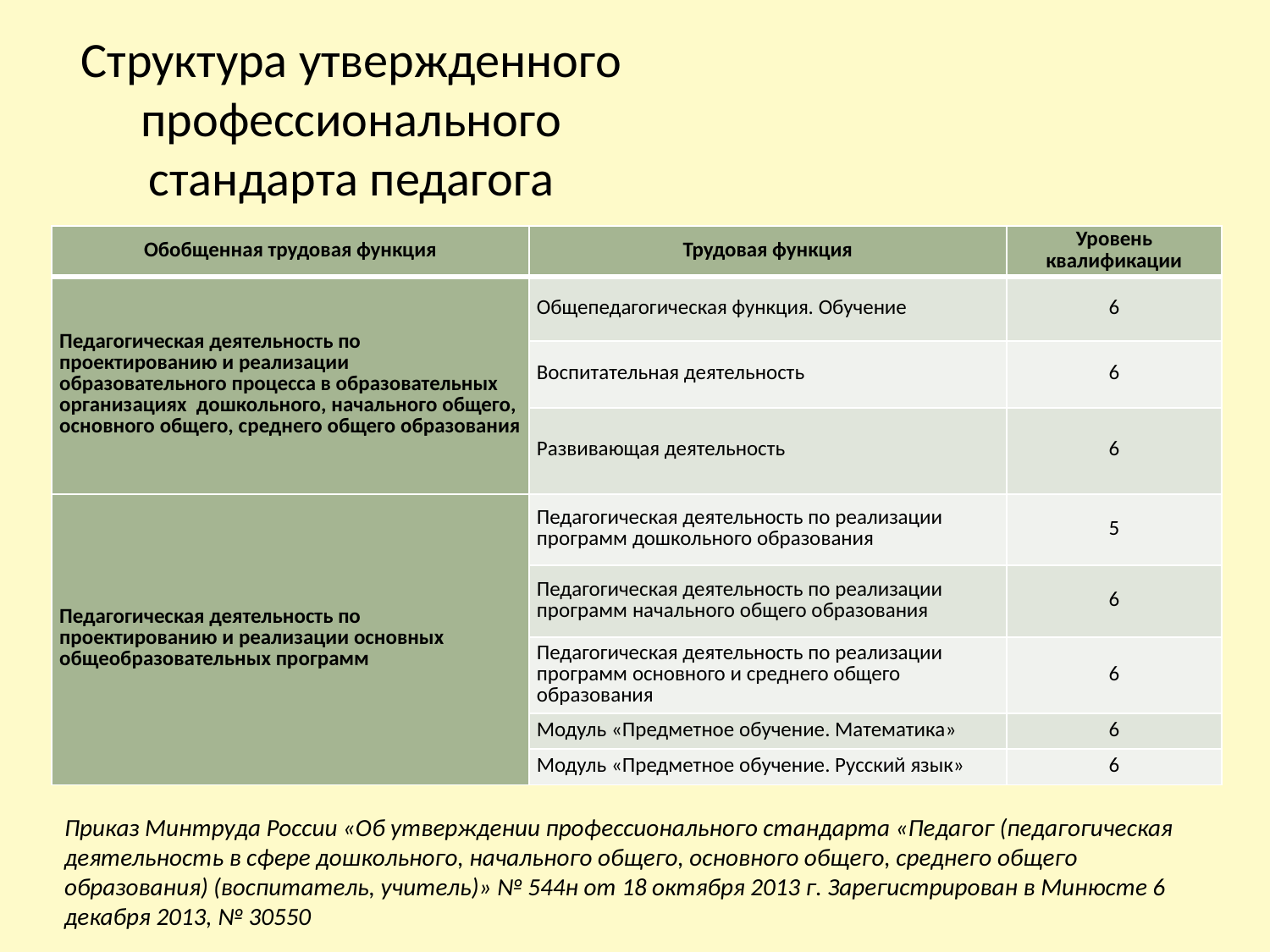

# Структура утвержденного профессионального стандарта педагога
| Обобщенная трудовая функция | Трудовая функция | Уровень квалификации |
| --- | --- | --- |
| Педагогическая деятельность по проектированию и реализации образовательного процесса в образовательных организациях дошкольного, начального общего, основного общего, среднего общего образования | Общепедагогическая функция. Обучение | 6 |
|  | Воспитательная деятельность | 6 |
|  | Развивающая деятельность | 6 |
| Педагогическая деятельность по проектированию и реализации основных общеобразовательных программ | Педагогическая деятельность по реализации программ дошкольного образования | 5 |
|  | Педагогическая деятельность по реализации программ начального общего образования | 6 |
|  | Педагогическая деятельность по реализации программ основного и среднего общего образования | 6 |
|  | Модуль «Предметное обучение. Математика» | 6 |
|  | Модуль «Предметное обучение. Русский язык» | 6 |
Приказ Минтруда России «Об утверждении профессионального стандарта «Педагог (педагогическая деятельность в сфере дошкольного, начального общего, основного общего, среднего общего образования) (воспитатель, учитель)» № 544н от 18 октября 2013 г. Зарегистрирован в Минюсте 6 декабря 2013, № 30550